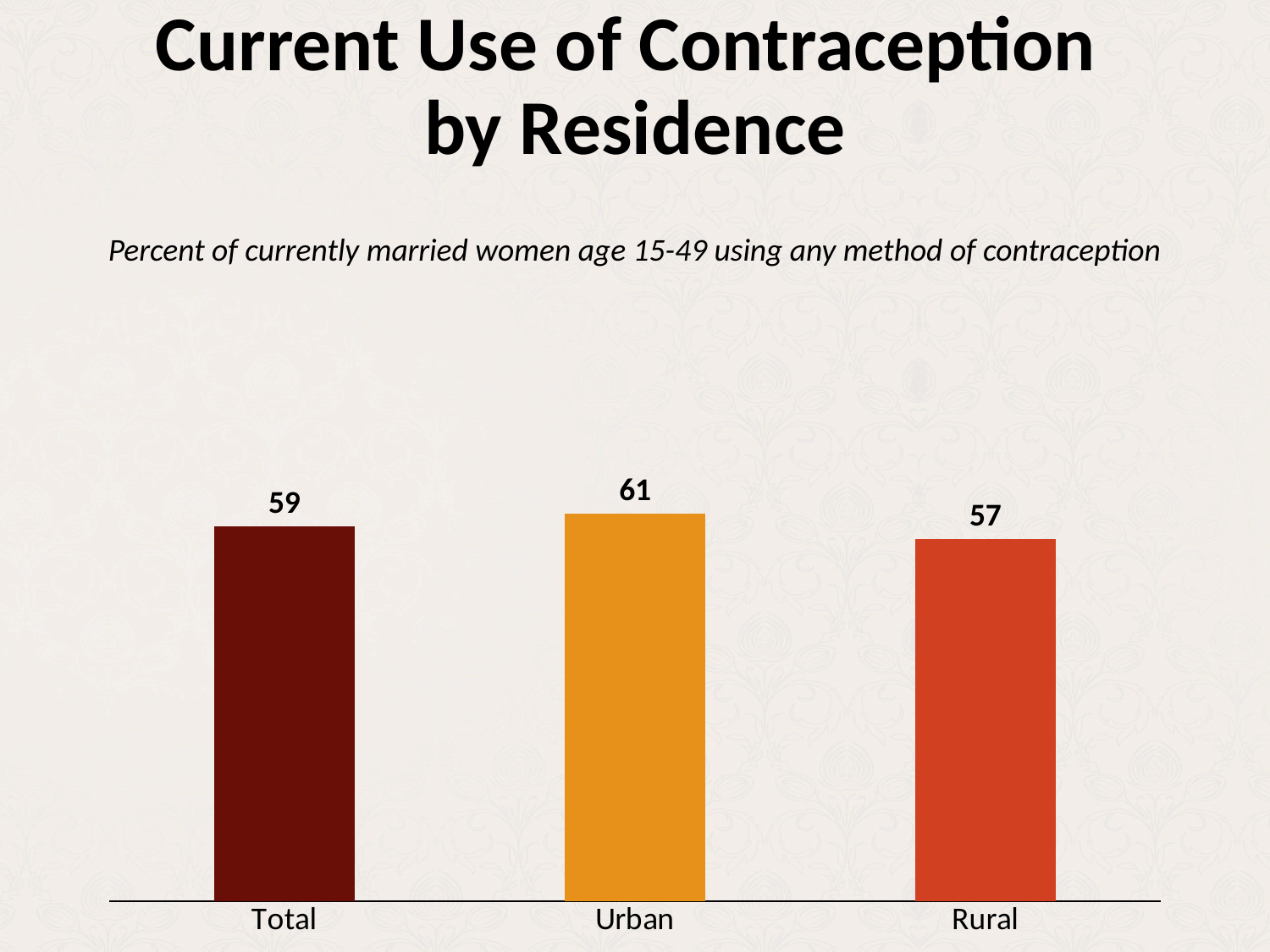

# Current Use of Contraception by Residence
Percent of currently married women age 15-49 using any method of contraception

### Chart

| Category | Column1 |
|---|---|
| Total | 59.0 |
| Urban | 61.0 |
| Rural | 57.0 |